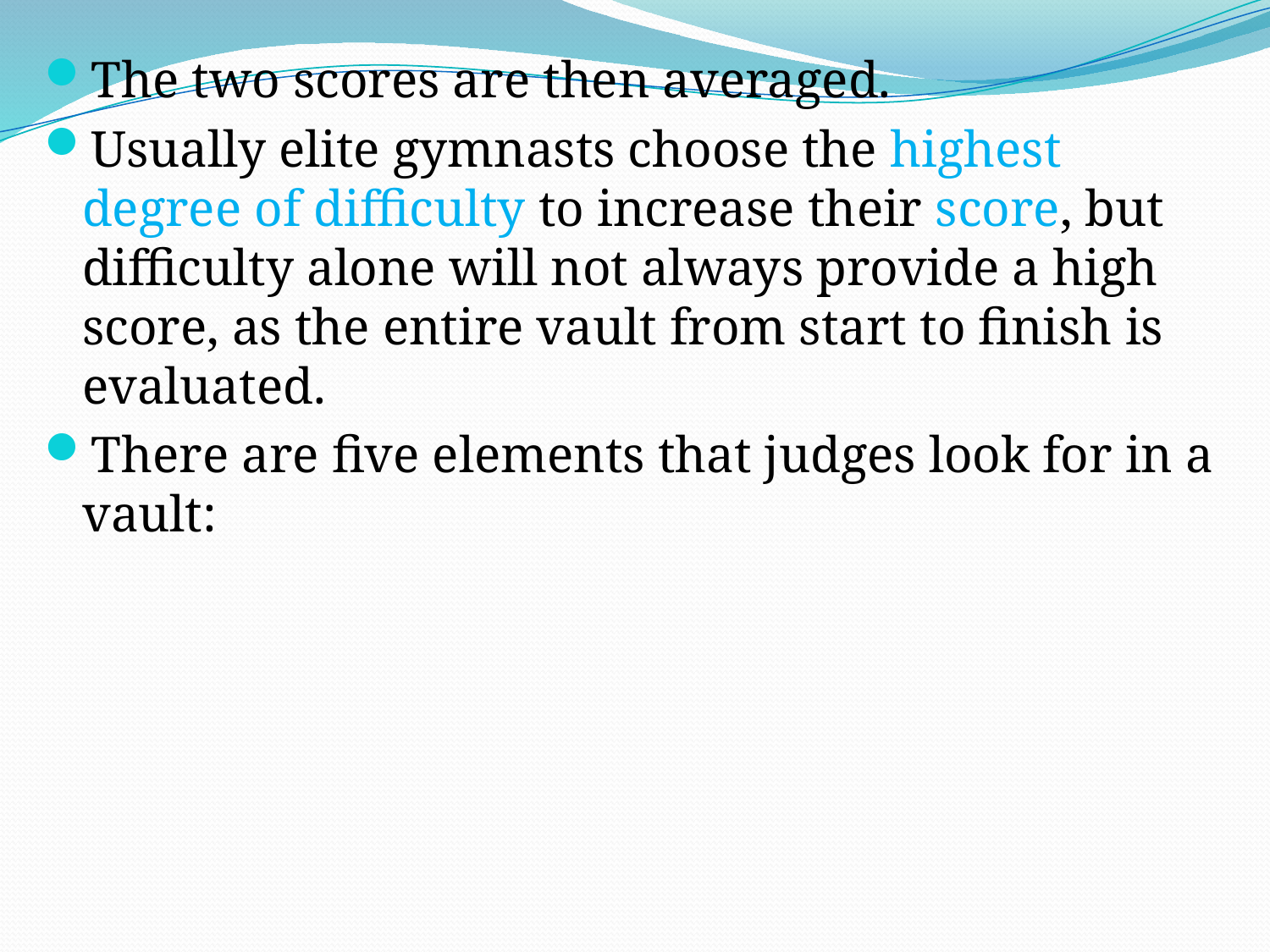

The two scores are then averaged.
Usually elite gymnasts choose the highest degree of difficulty to increase their score, but difficulty alone will not always provide a high score, as the entire vault from start to finish is evaluated.
There are five elements that judges look for in a vault: